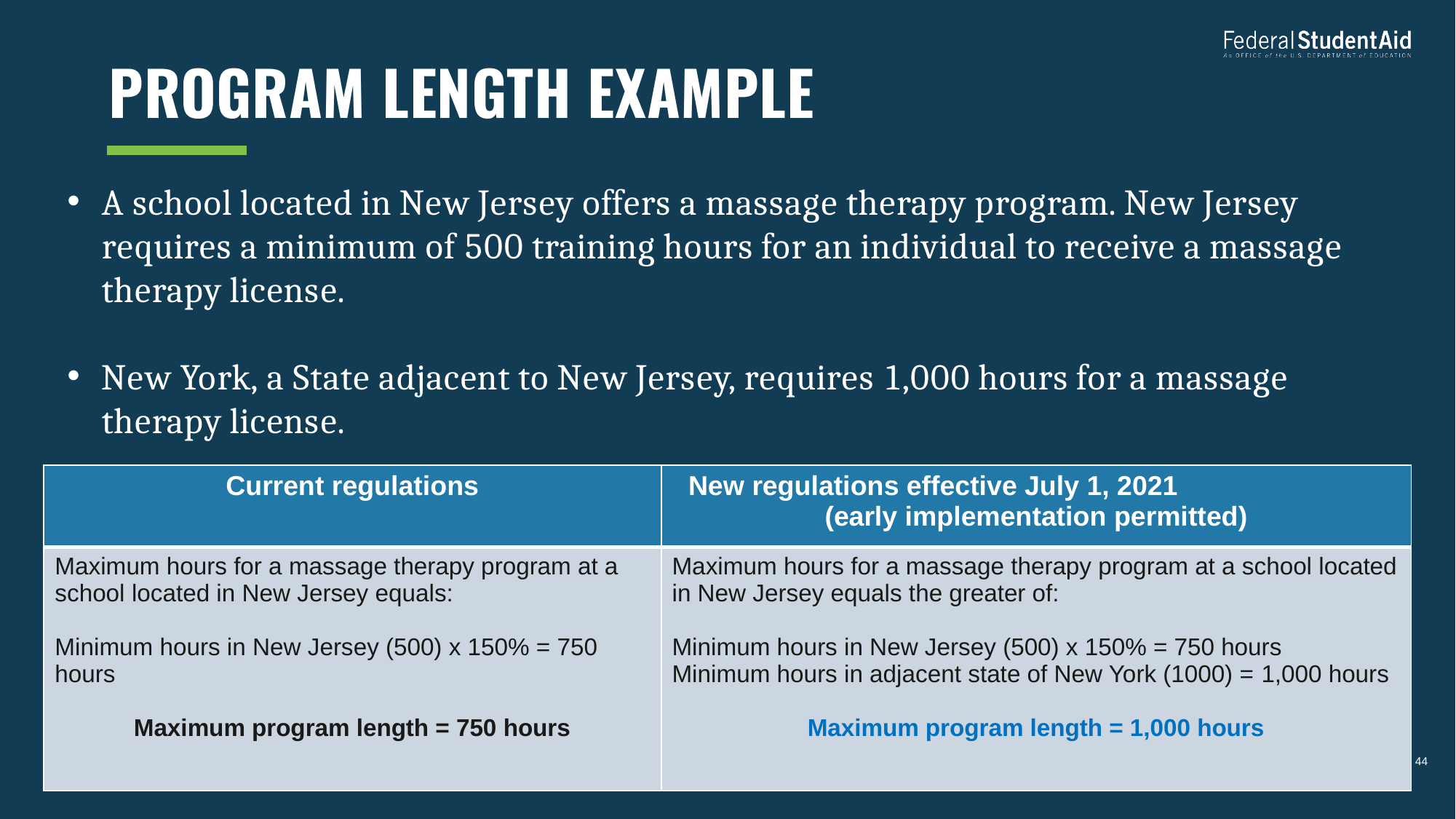

# program length example
A school located in New Jersey offers a massage therapy program. New Jersey requires a minimum of 500 training hours for an individual to receive a massage therapy license.

New York, a State adjacent to New Jersey, requires 1,000 hours for a massage therapy license.
| Current regulations | New regulations effective July 1, 2021 (early implementation permitted) |
| --- | --- |
| Maximum hours for a massage therapy program at a school located in New Jersey equals: Minimum hours in New Jersey (500) x 150% = 750 hours Maximum program length = 750 hours | Maximum hours for a massage therapy program at a school located in New Jersey equals the greater of: Minimum hours in New Jersey (500) x 150% = 750 hours Minimum hours in adjacent state of New York (1000) = 1,000 hours Maximum program length = 1,000 hours |
44